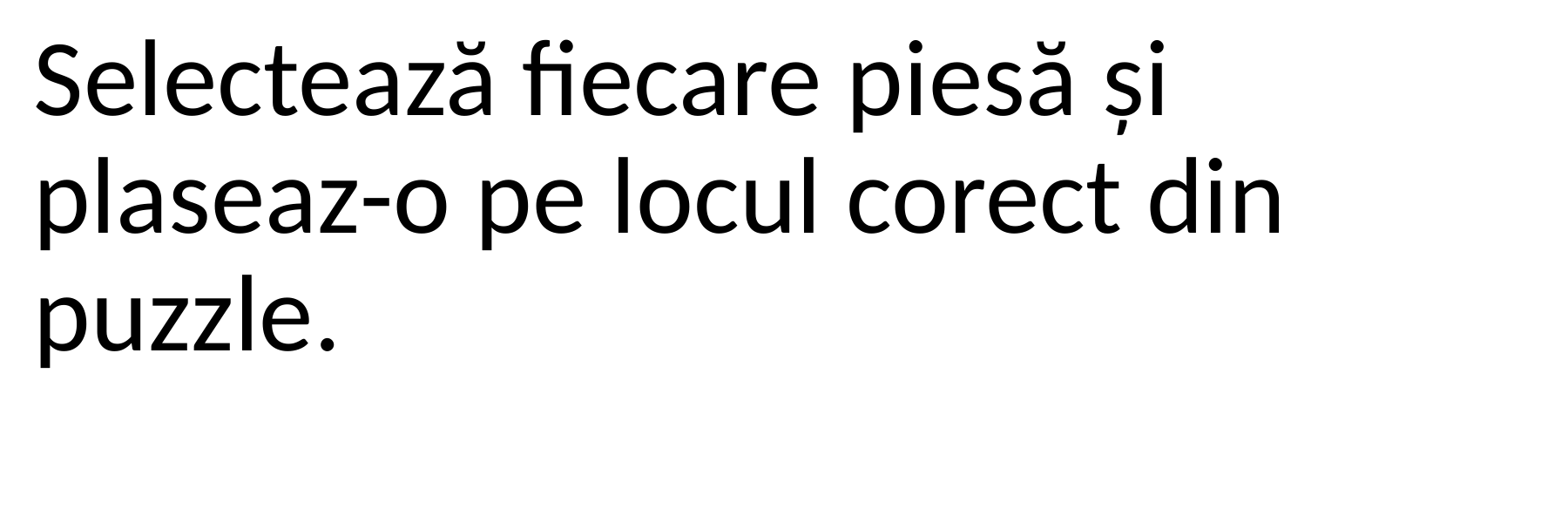

Selectează fiecare piesă și plaseaz-o pe locul corect din puzzle.